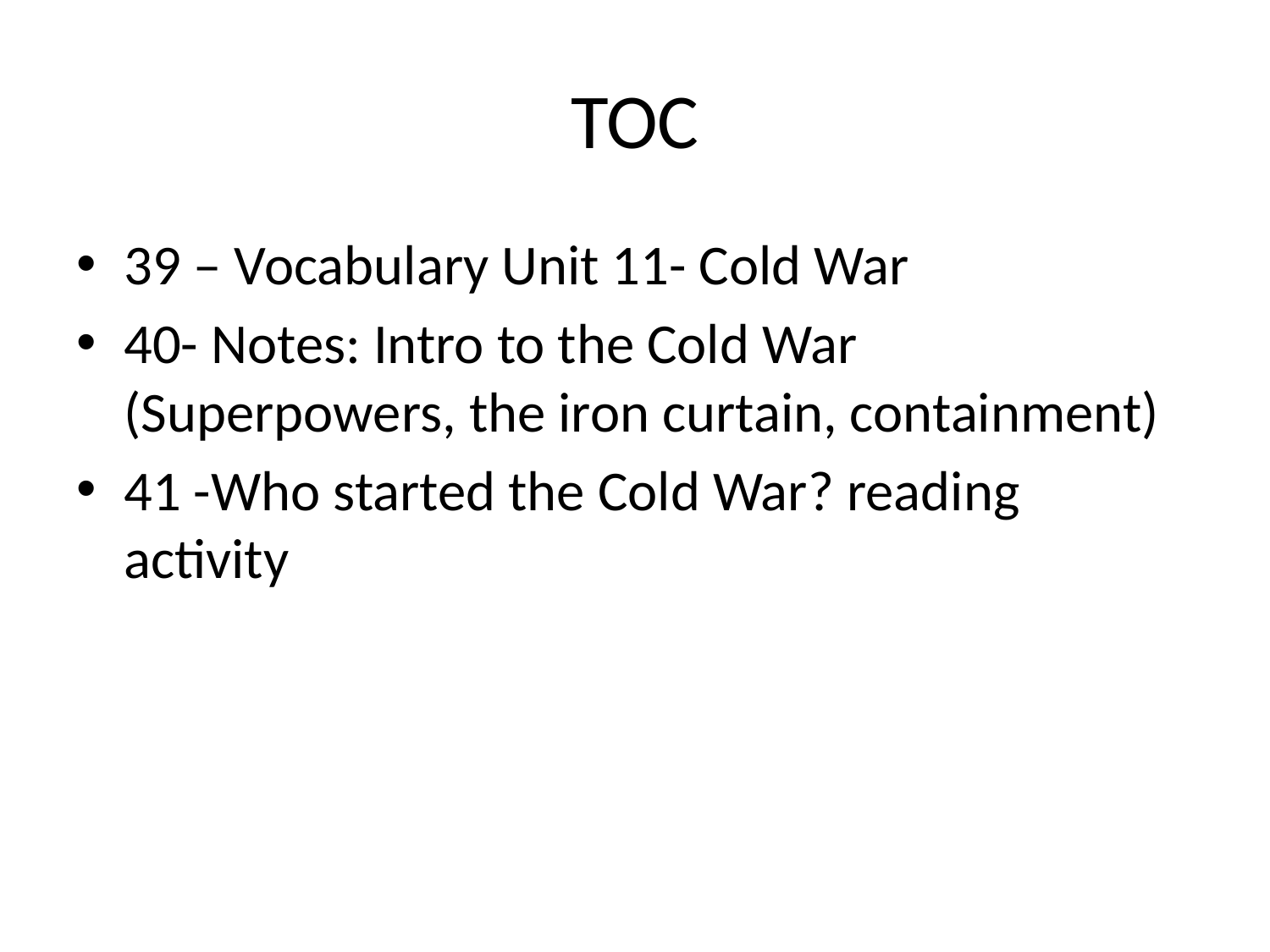

# TOC
39 – Vocabulary Unit 11- Cold War
40- Notes: Intro to the Cold War (Superpowers, the iron curtain, containment)
41 -Who started the Cold War? reading activity